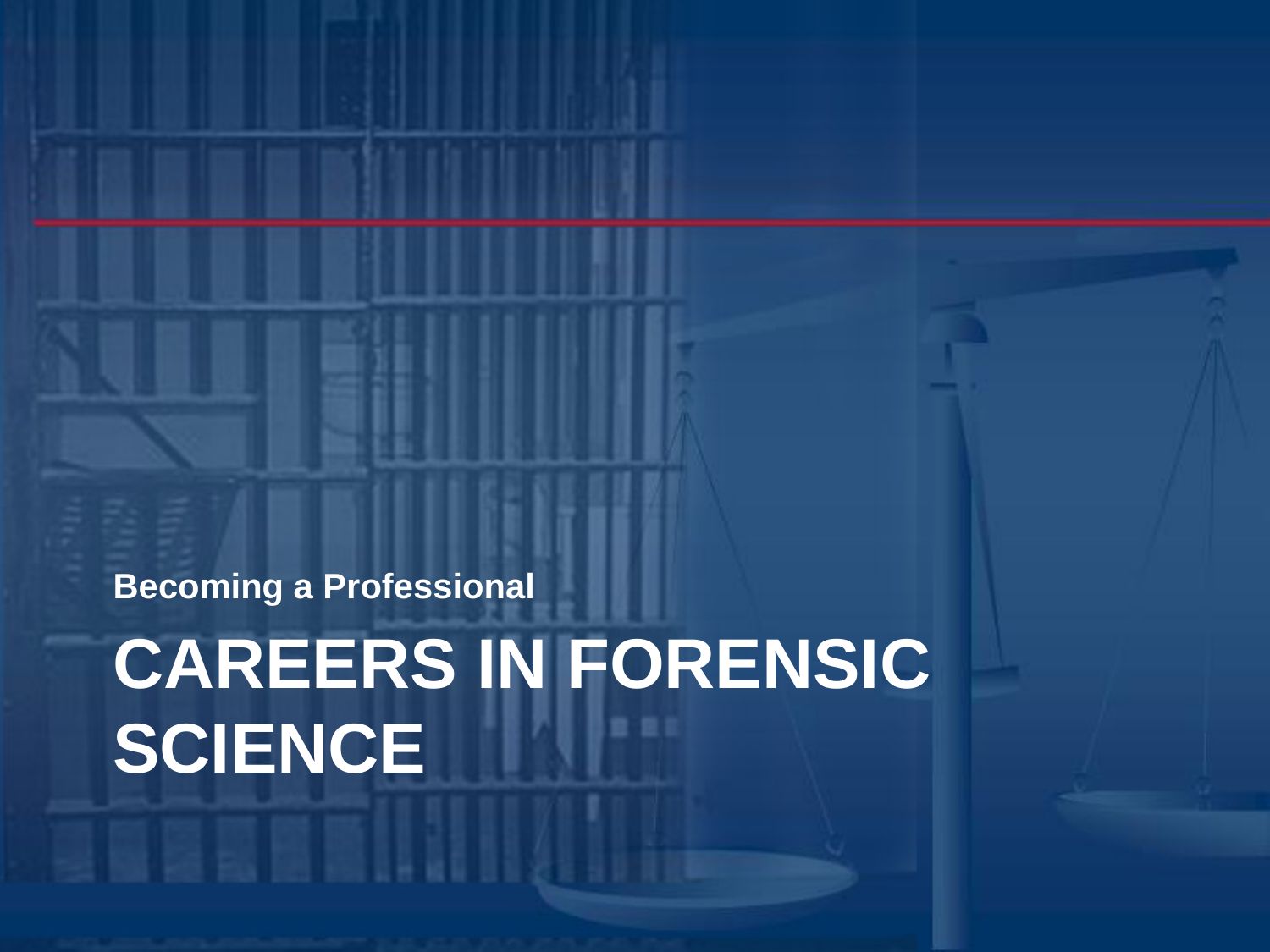

Becoming a Professional
# Careers in Forensic Science